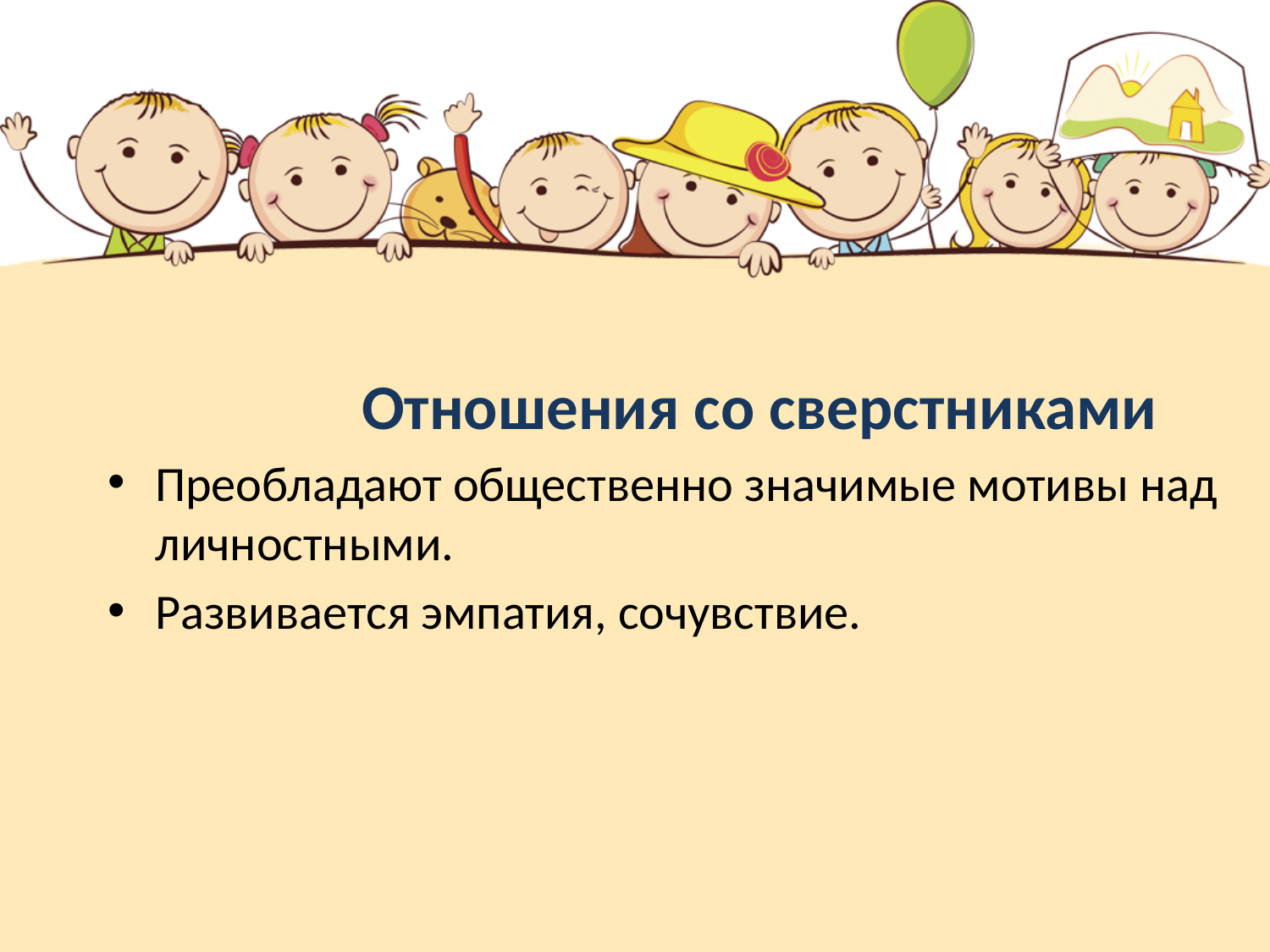

Отношения со сверстниками
Преобладают общественно значимые мотивы над личностными.
Развивается эмпатия, сочувствие.